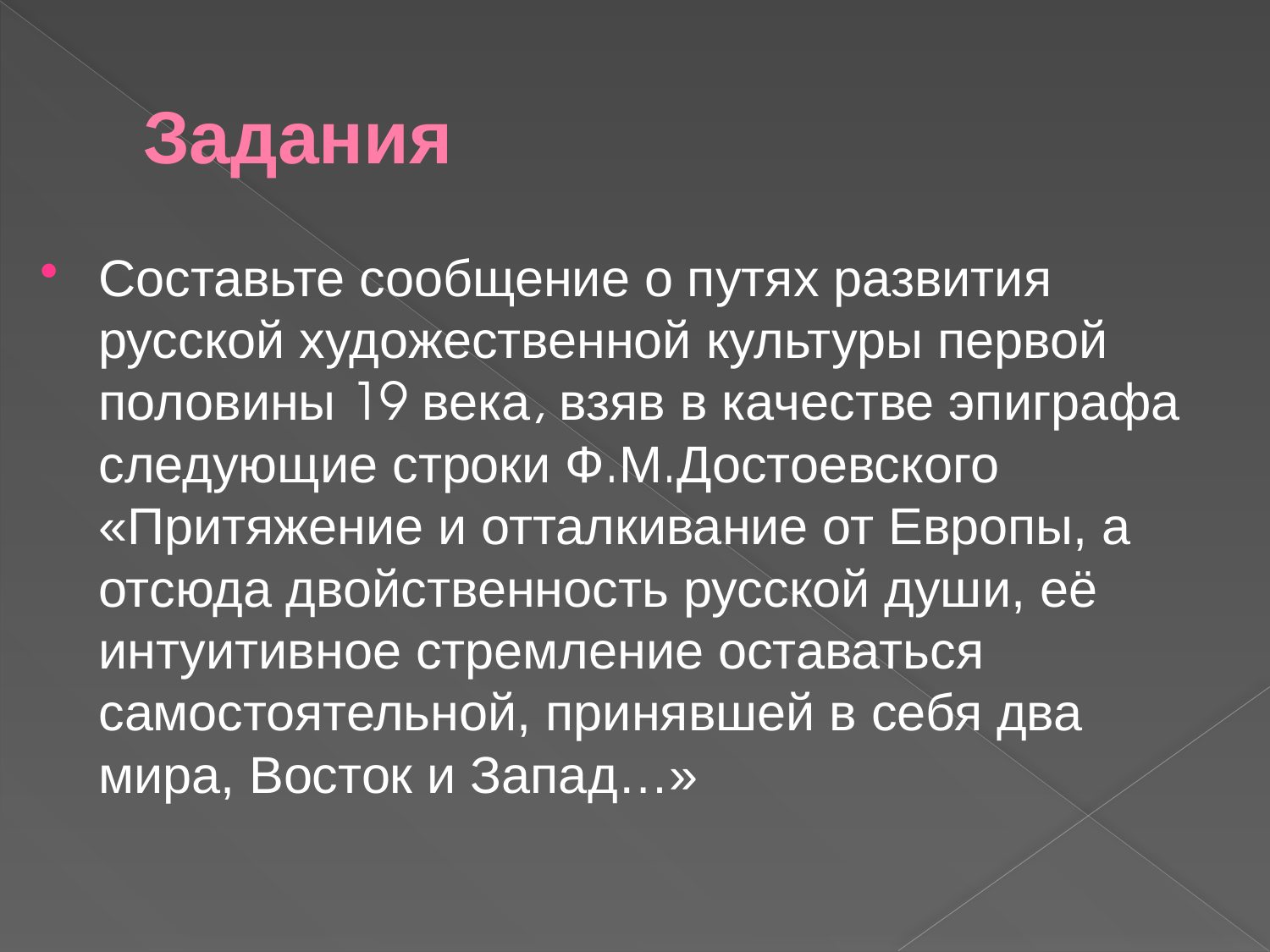

# Задания
Составьте сообщение о путях развития русской художественной культуры первой половины 19 века, взяв в качестве эпиграфа следующие строки Ф.М.Достоевского «Притяжение и отталкивание от Европы, а отсюда двойственность русской души, её интуитивное стремление оставаться самостоятельной, принявшей в себя два мира, Восток и Запад…»